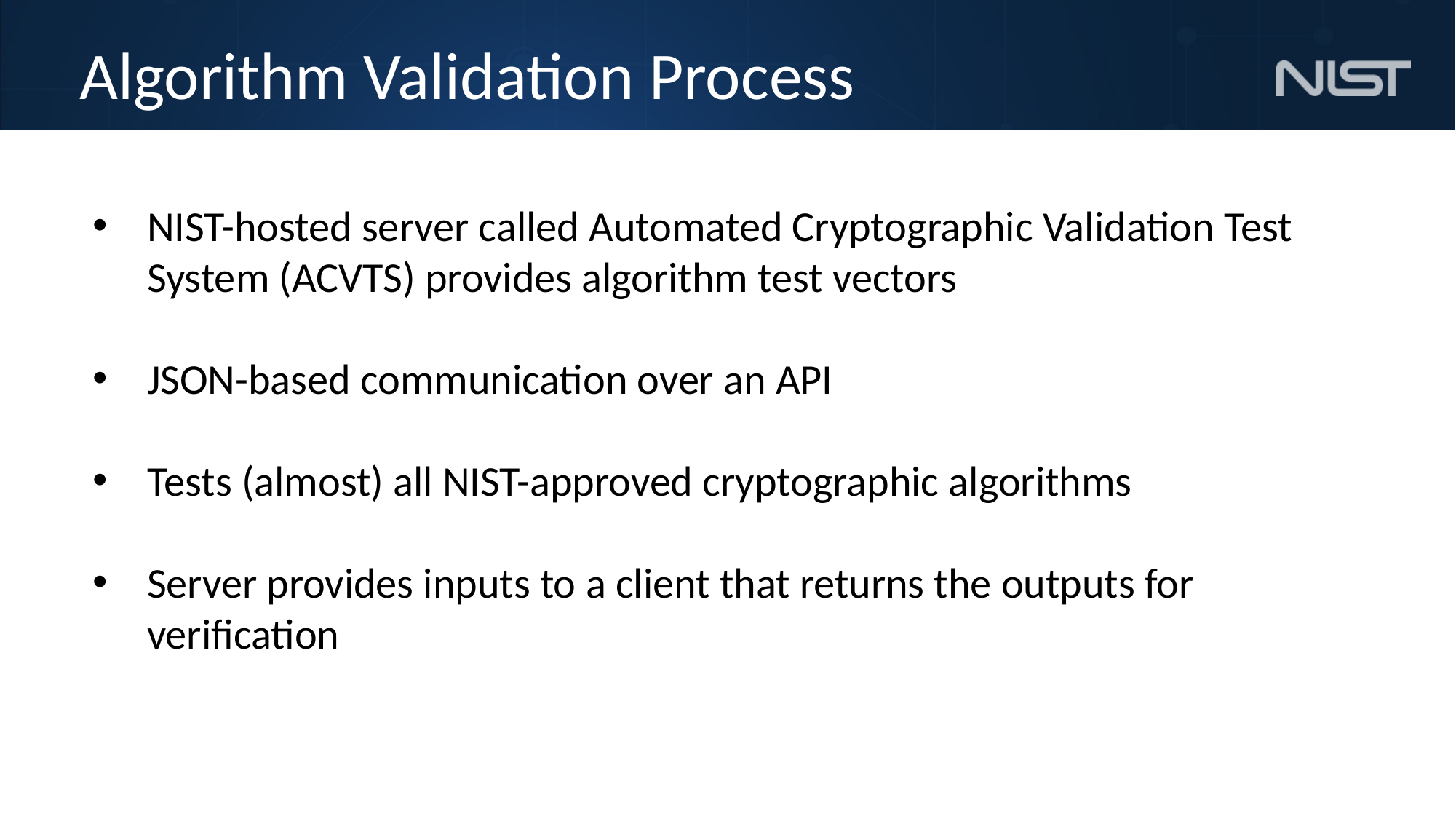

# Algorithm Validation Process
NIST-hosted server called Automated Cryptographic Validation Test System (ACVTS) provides algorithm test vectors
JSON-based communication over an API
Tests (almost) all NIST-approved cryptographic algorithms
Server provides inputs to a client that returns the outputs for verification